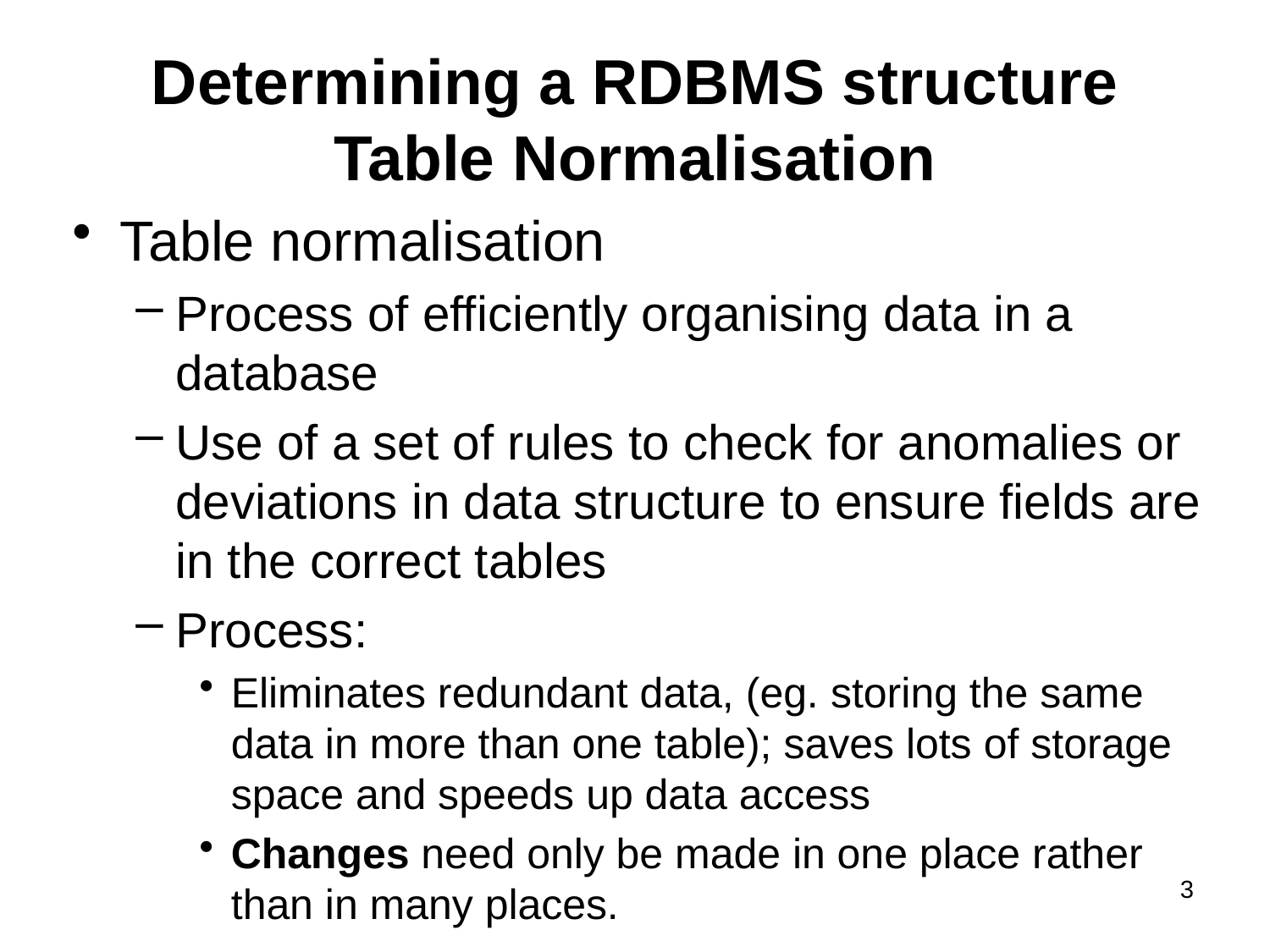

# Determining a RDBMS structure Table Normalisation
Table normalisation
Process of efficiently organising data in a database
Use of a set of rules to check for anomalies or deviations in data structure to ensure fields are in the correct tables
Process:
Eliminates redundant data, (eg. storing the same data in more than one table); saves lots of storage space and speeds up data access
Changes need only be made in one place rather than in many places.

Ensures data dependencies make sense, (only storing related data in a table).

3